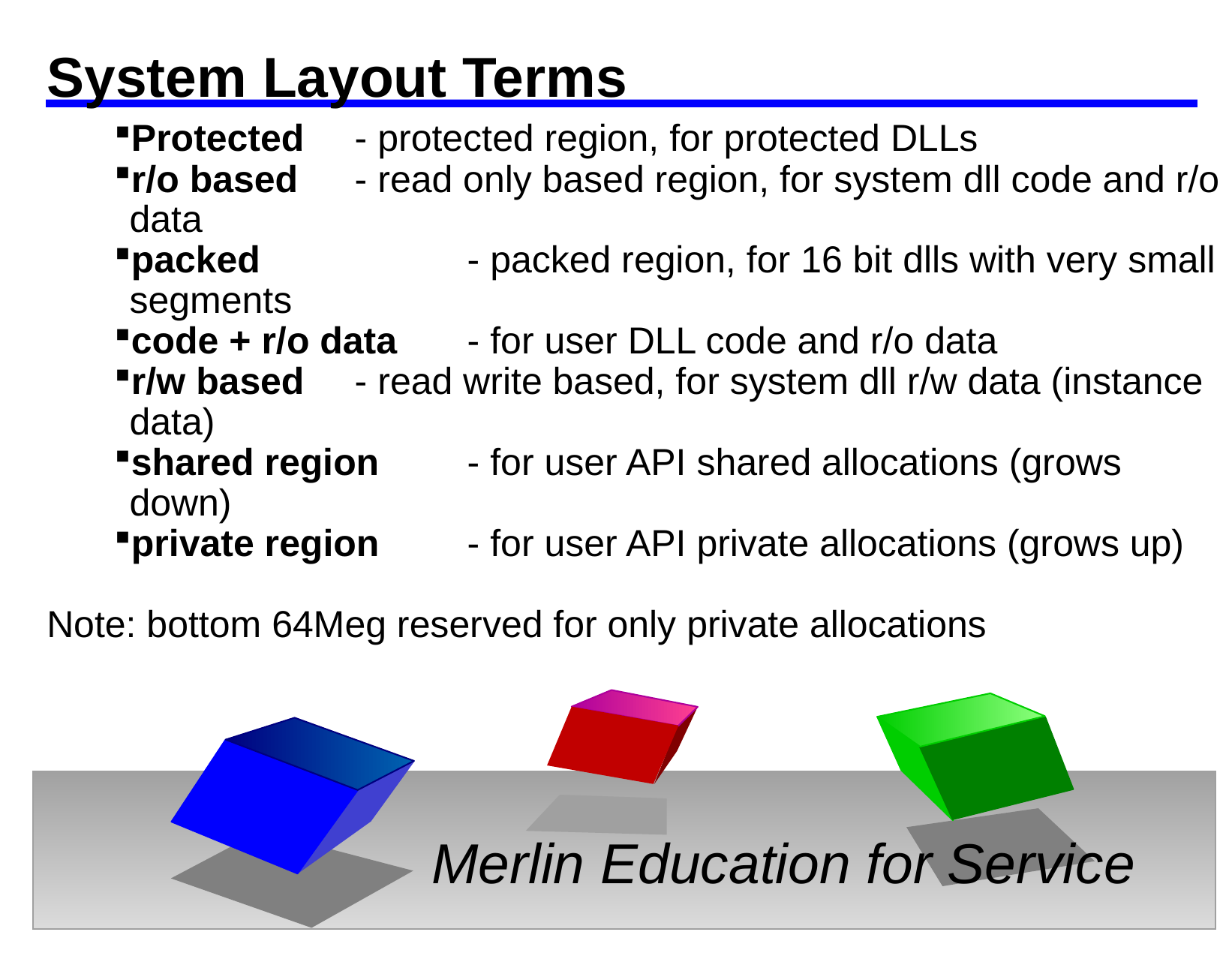

System Layout Terms

Protected	- protected region, for protected DLLs
r/o based	- read only based region, for system dll code and r/o data
packed		- packed region, for 16 bit dlls with very small segments
code + r/o data	- for user DLL code and r/o data
r/w based	- read write based, for system dll r/w data (instance data)
shared region	- for user API shared allocations (grows down)
private region	- for user API private allocations (grows up)

Note: bottom 64Meg reserved for only private allocations

Merlin Education for Service